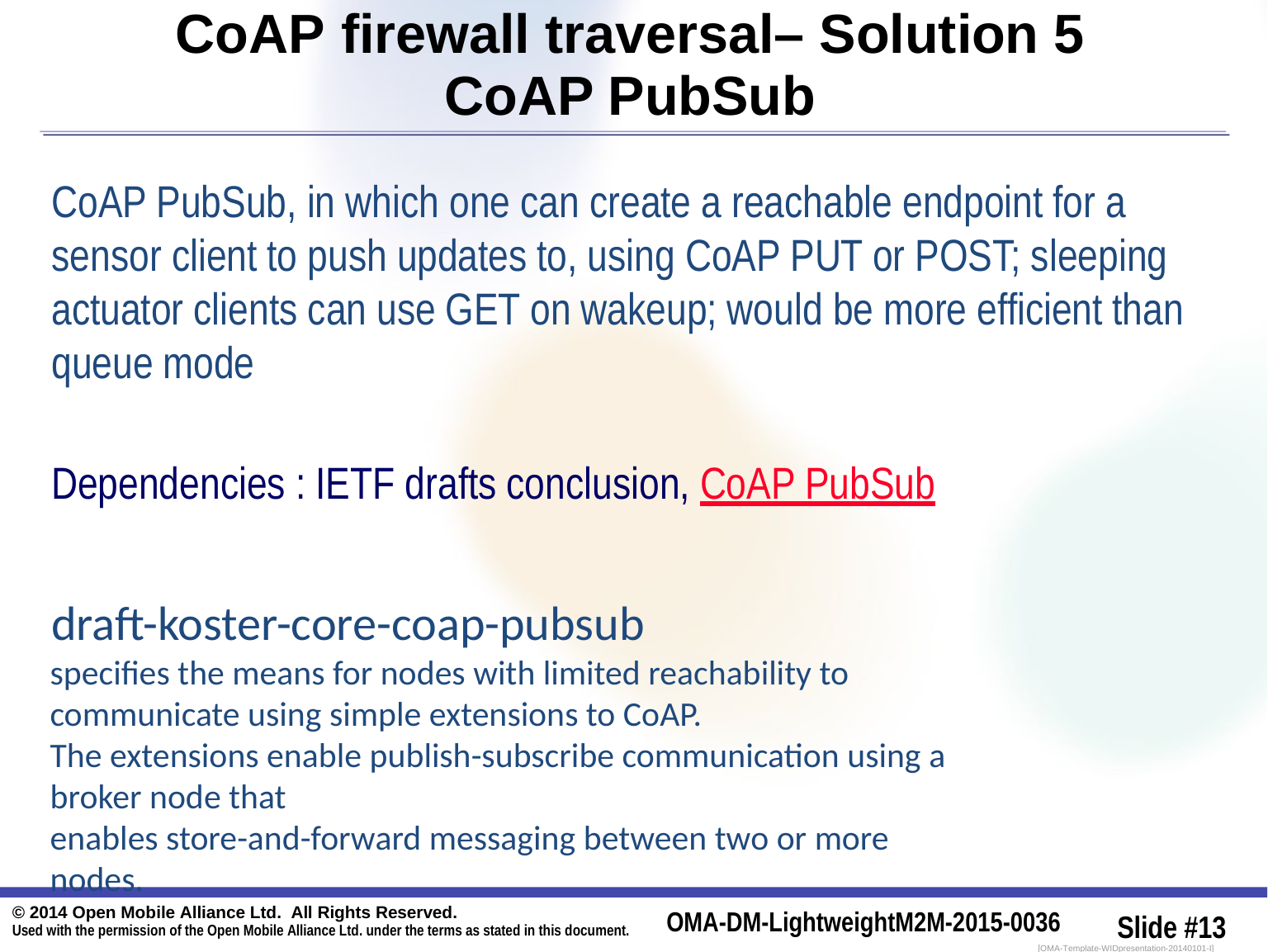

# CoAP firewall traversal– Solution 5 CoAP PubSub
CoAP PubSub, in which one can create a reachable endpoint for a sensor client to push updates to, using CoAP PUT or POST; sleeping actuator clients can use GET on wakeup; would be more efficient than queue mode

Dependencies : IETF drafts conclusion, CoAP PubSub

draft-koster-core-coap-pubsub
specifies the means for nodes with limited reachability to communicate using simple extensions to CoAP.
The extensions enable publish-subscribe communication using a broker node that
enables store-and-forward messaging between two or more nodes.

© 2014 Open Mobile Alliance Ltd.  All Rights Reserved.
Used with the permission of the Open Mobile Alliance Ltd. under the terms as stated in this document.
OMA-DM-LightweightM2M-2015-0036
Slide #13
[OMA-Template-WIDpresentation-20140101-I]